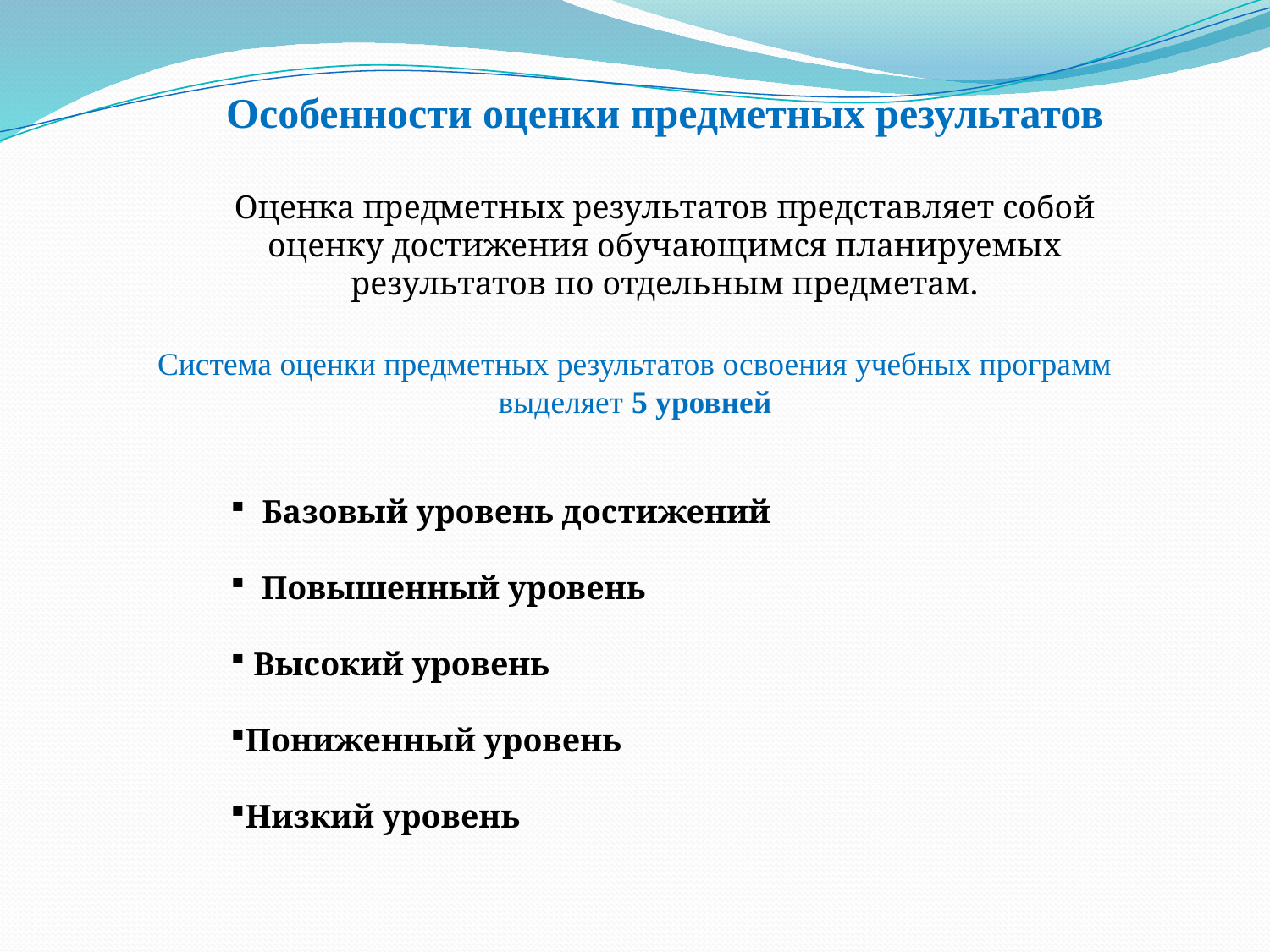

Особенности оценки предметных результатов

Оценка предметных результатов представляет собой оценку достижения обучающимся планируемых результатов по отдельным предметам.

Система оценки предметных результатов освоения учебных программ выделяет 5 уровней
  Базовый уровень достижений

  Повышенный уровень

 Высокий уровень

Пониженный уровень

Низкий уровень